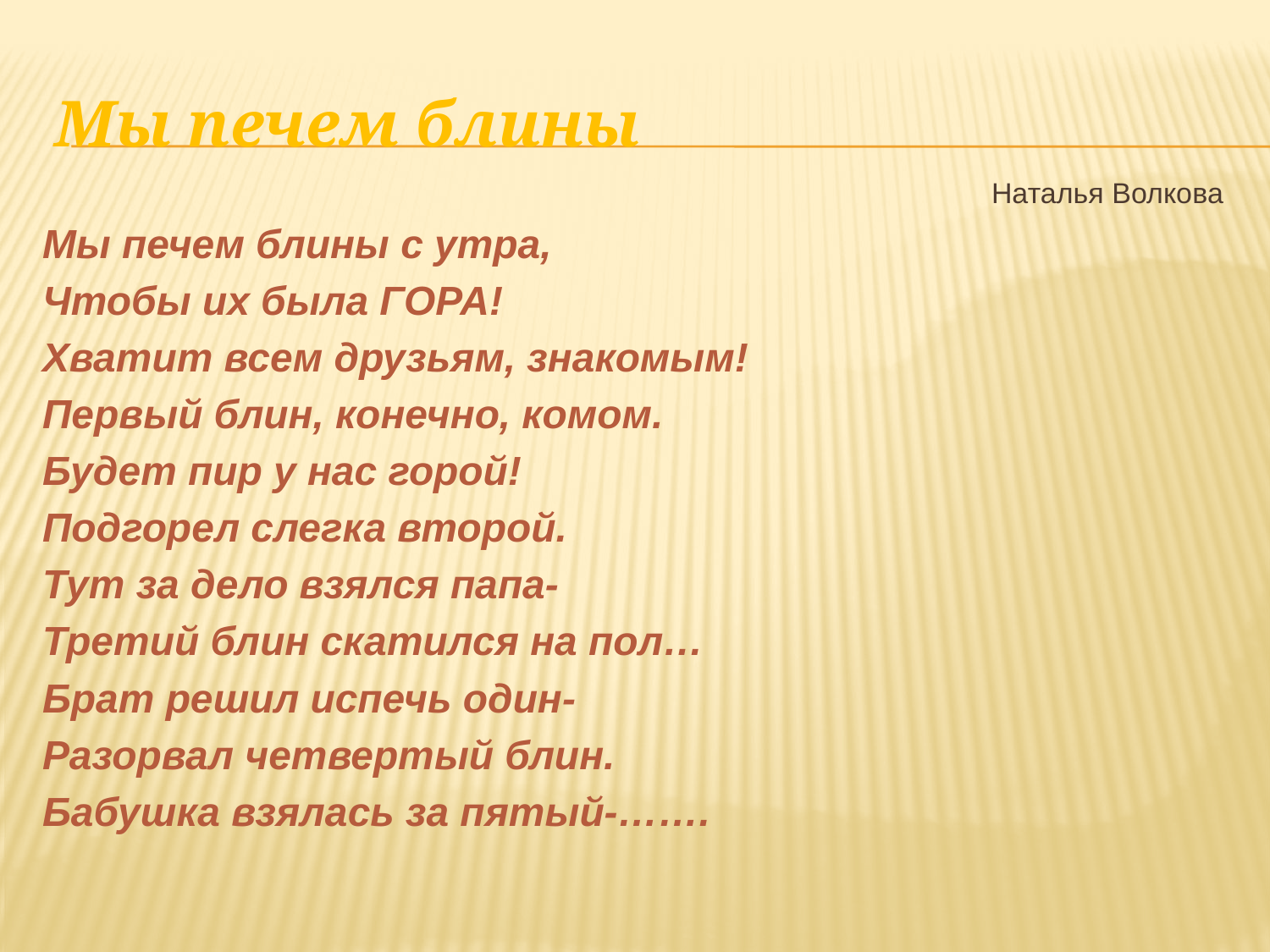

# Мы печем блины
Наталья Волкова
Мы печем блины с утра,
Чтобы их была ГОРА!
Хватит всем друзьям, знакомым!
Первый блин, конечно, комом.
Будет пир у нас горой!
Подгорел слегка второй.
Тут за дело взялся папа-
Третий блин скатился на пол…
Брат решил испечь один-
Разорвал четвертый блин.
Бабушка взялась за пятый-…….